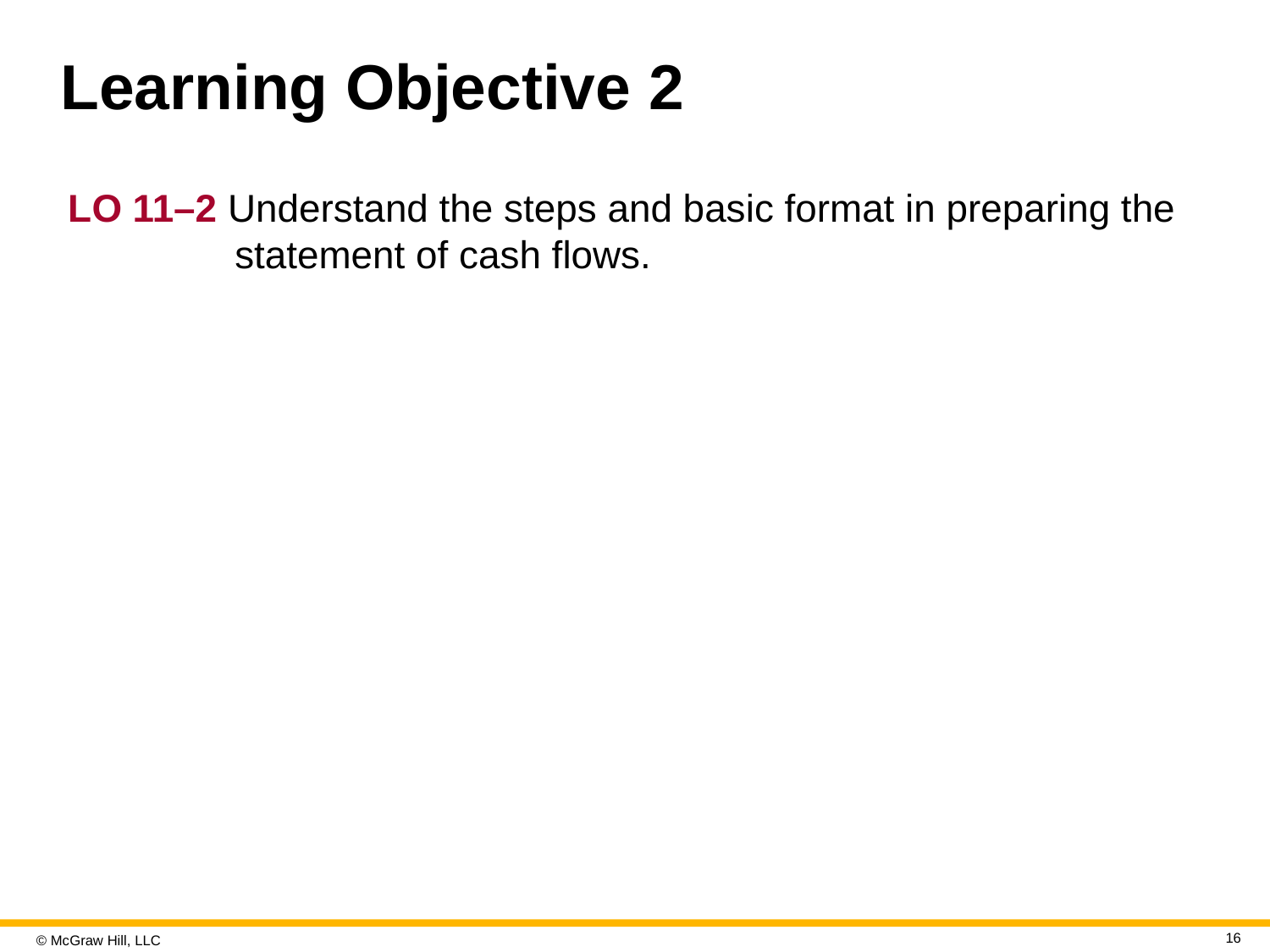

# Learning Objective 2
L O 11–2 Understand the steps and basic format in preparing the statement of cash flows.
16